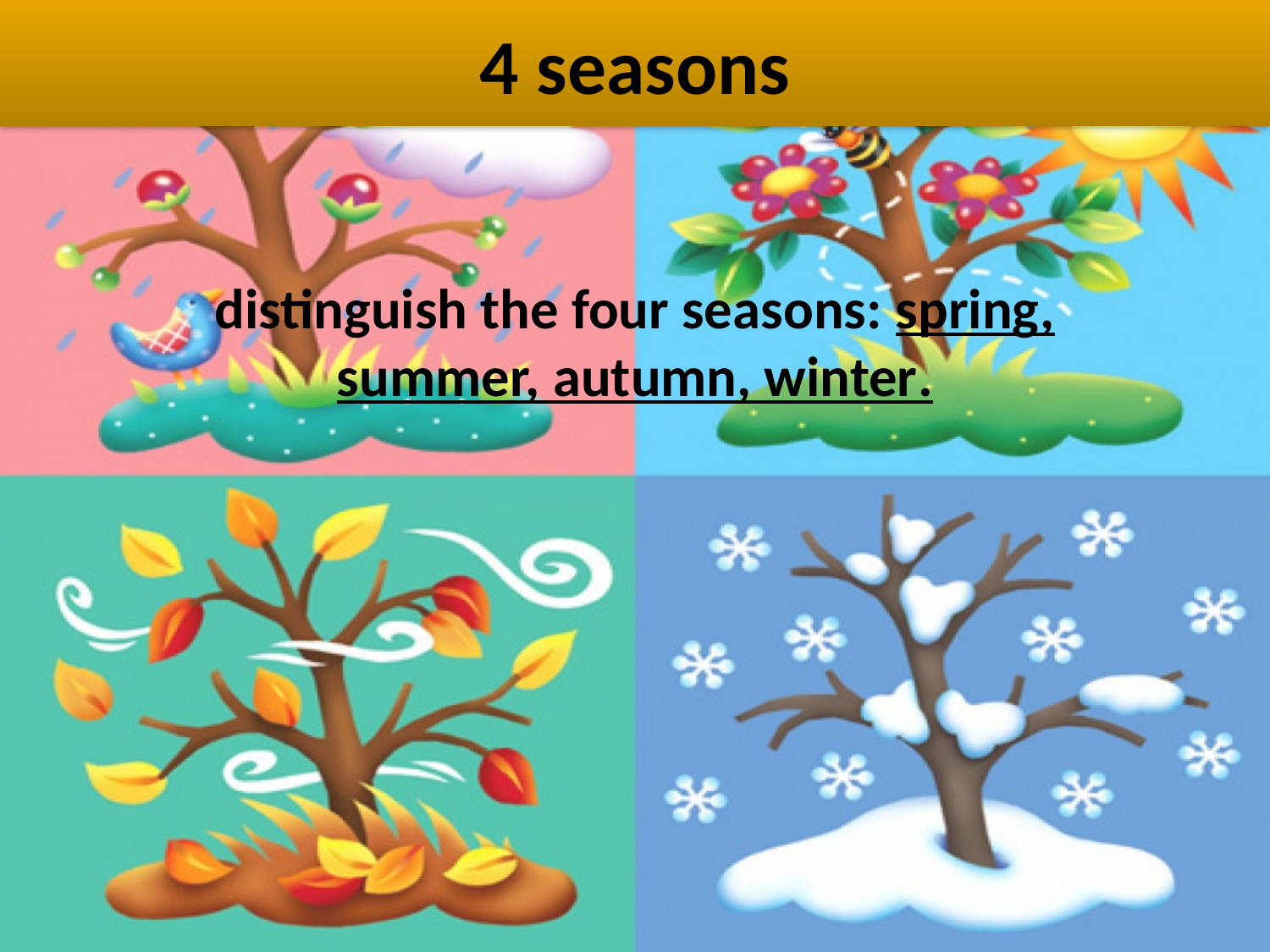

# 4 seasons
distinguish the four seasons: spring, summer, autumn, winter.